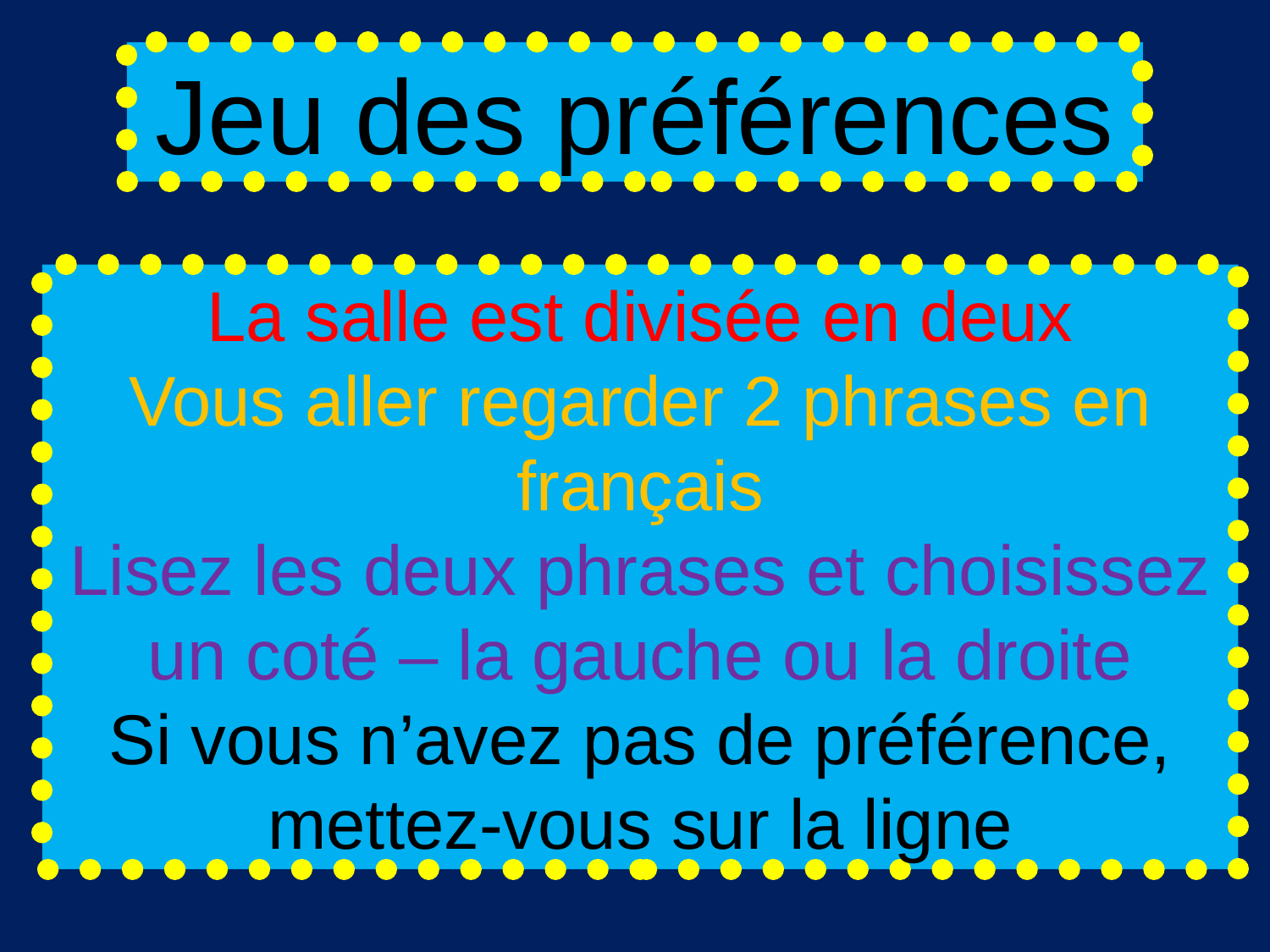

Jeu des préférences
La salle est divisée en deux
Vous aller regarder 2 phrases en français
Lisez les deux phrases et choisissez un coté – la gauche ou la droite
Si vous n’avez pas de préférence, mettez-vous sur la ligne